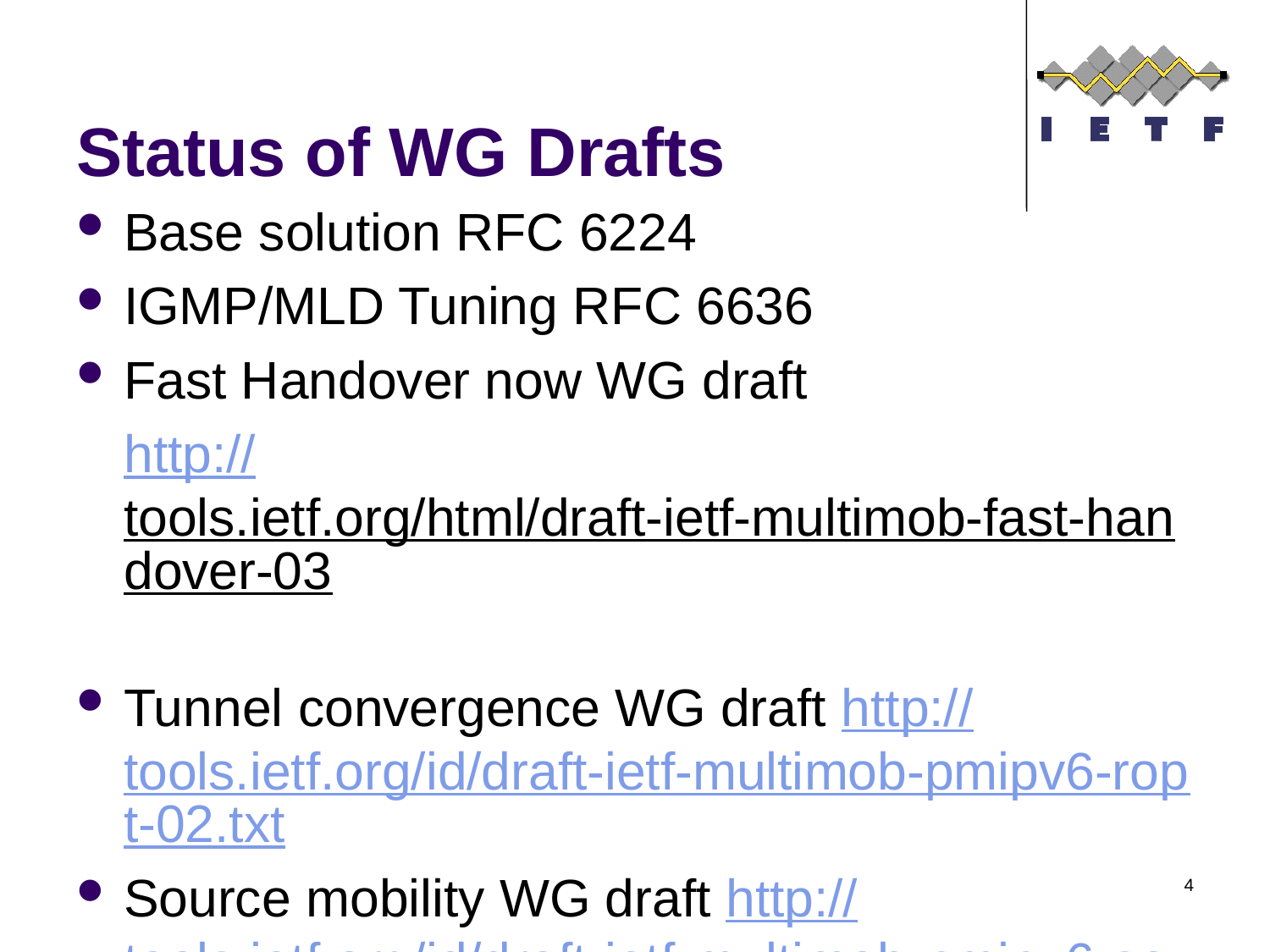

# Status of WG Drafts
Base solution RFC 6224
IGMP/MLD Tuning RFC 6636
Fast Handover now WG draft
	http://tools.ietf.org/html/draft-ietf-multimob-fast-handover-03
Tunnel convergence WG draft http://tools.ietf.org/id/draft-ietf-multimob-pmipv6-ropt-02.txt
Source mobility WG draft http://tools.ietf.org/id/draft-ietf-multimob-pmipv6-source-02.txt
4